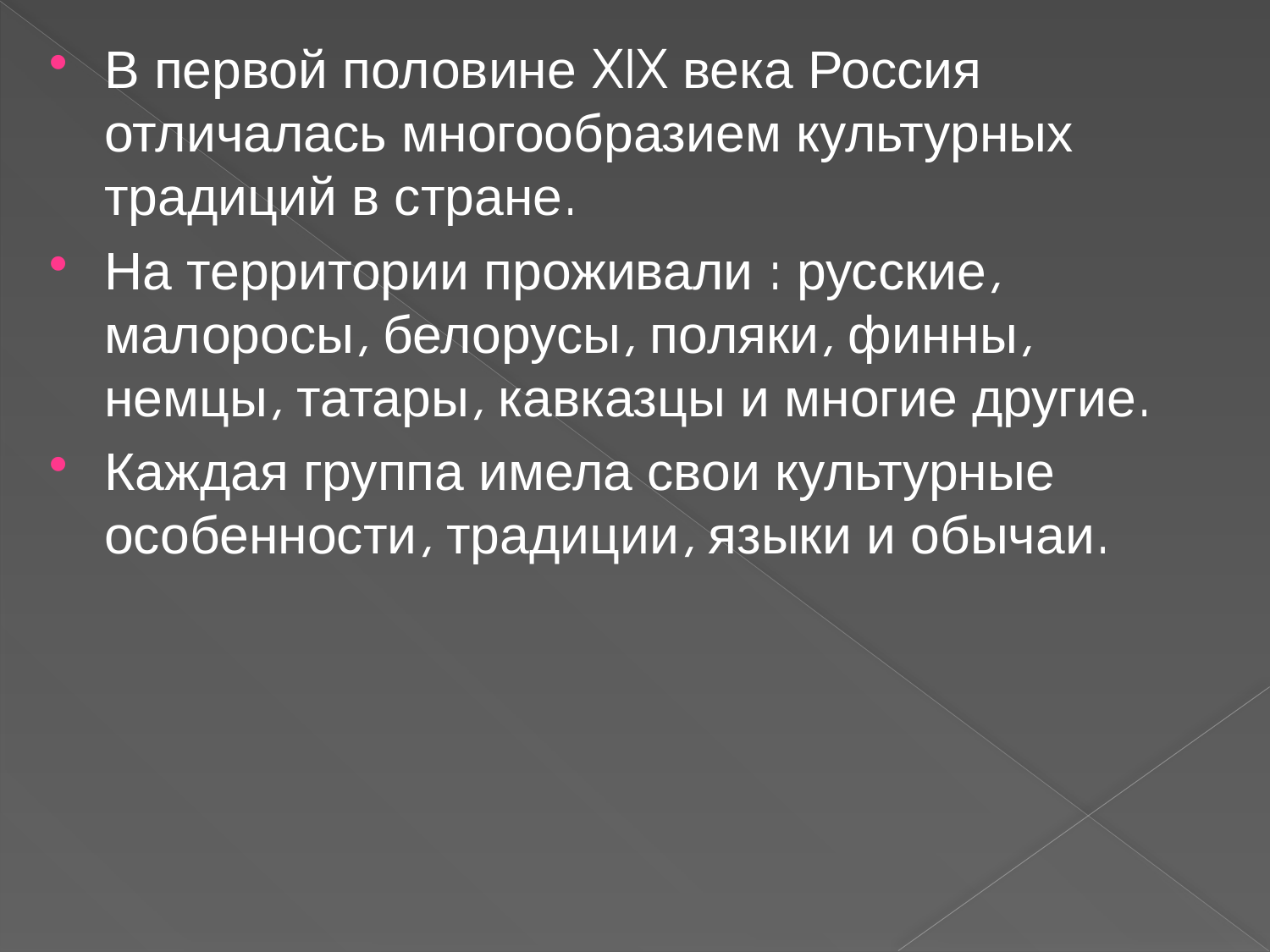

В первой половине XIX века Россия отличалась многообразием культурных традиций в стране.
На территории проживали : русские, малоросы, белорусы, поляки, финны, немцы, татары, кавказцы и многие другие.
Каждая группа имела свои культурные особенности, традиции, языки и обычаи.